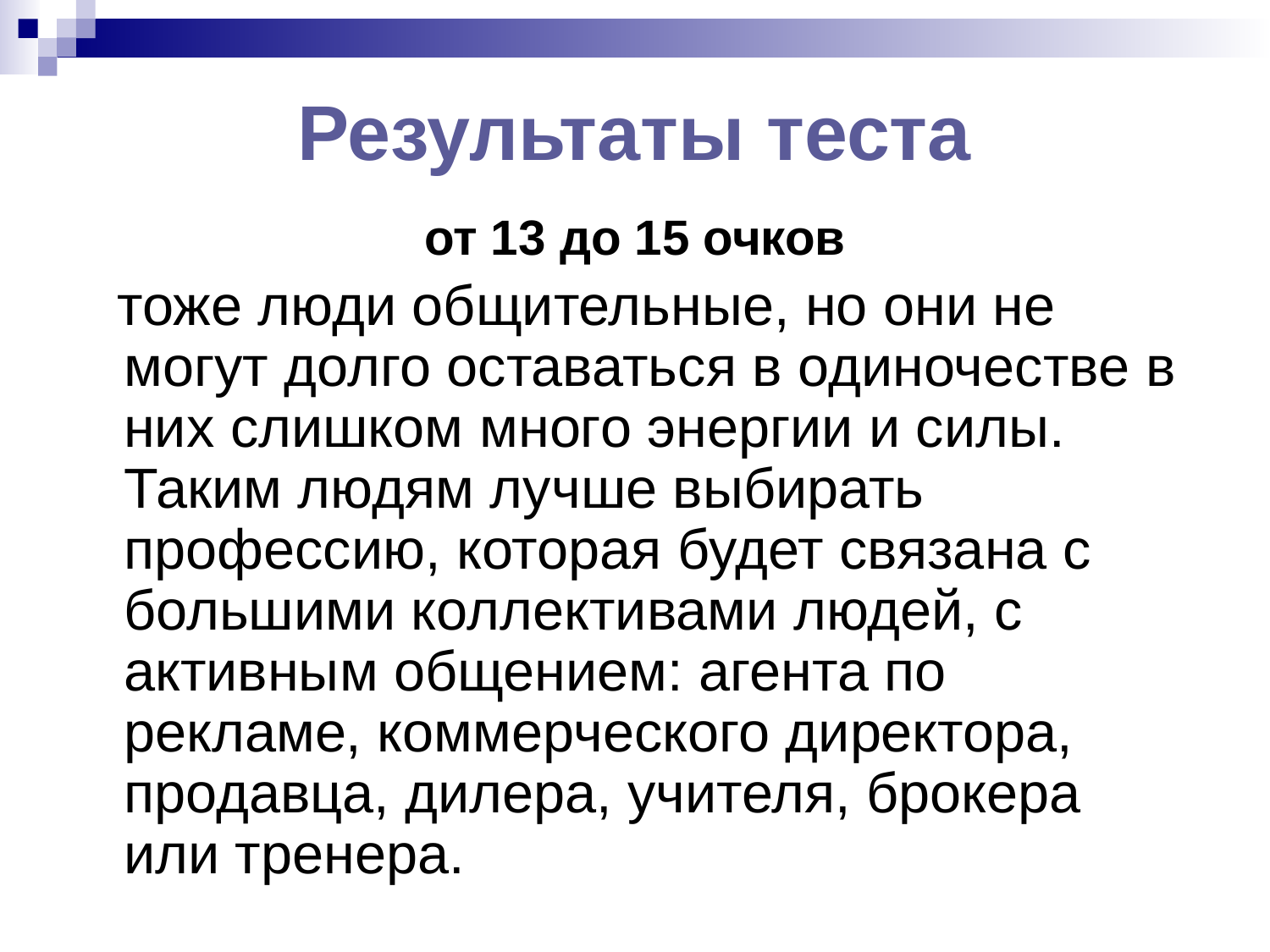

# Результаты теста
от 13 до 15 очков
   тоже люди общительные, но они не могут долго оставаться в одиночестве ­в них слишком много энергии и силы. Таким людям лучше выбирать профессию, которая будет связана с большими коллективами людей, с активным общением: агента по рекламе, коммерческого директора, продавца, дилера, учителя, брокера или тренера.